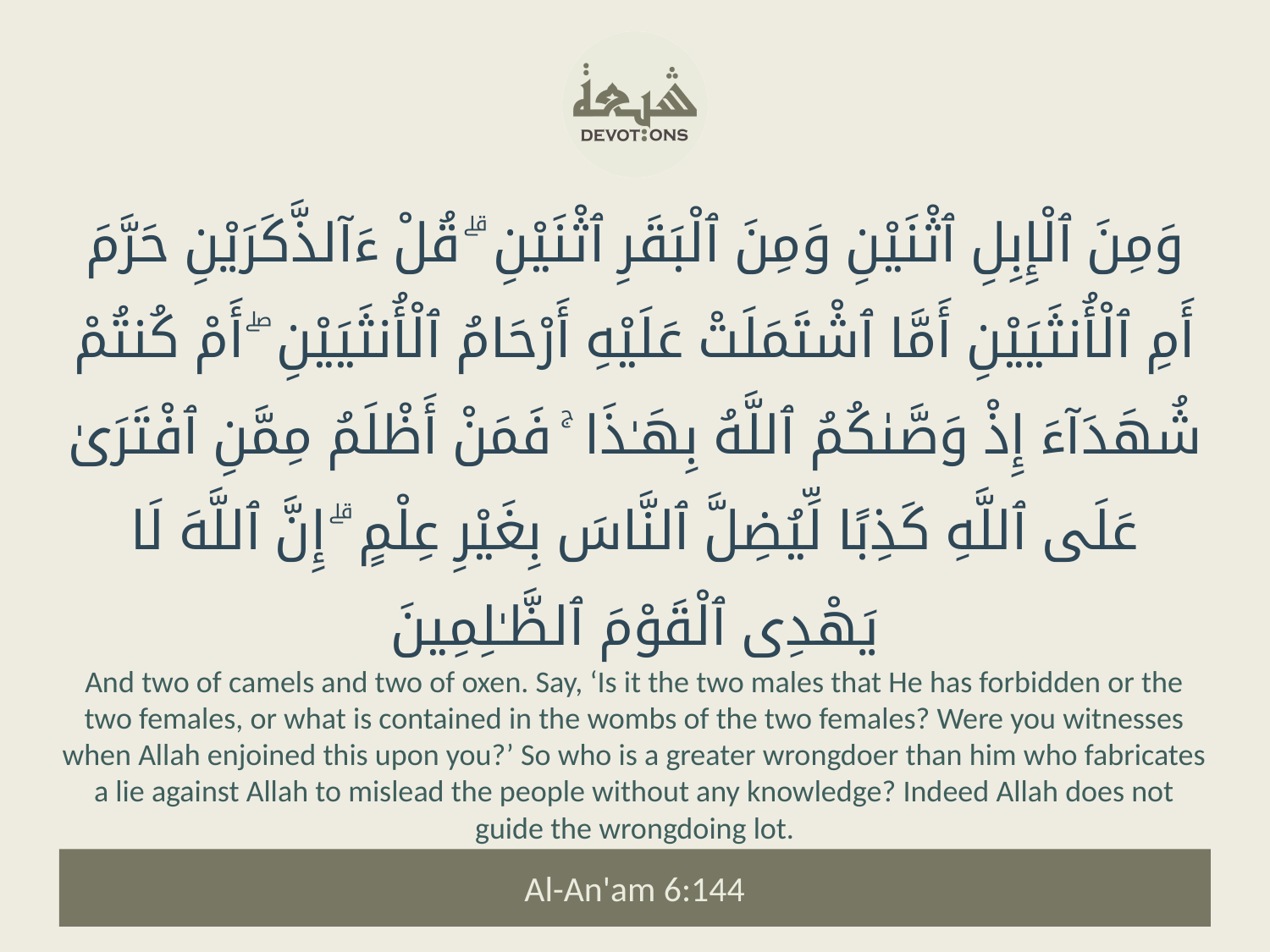

وَمِنَ ٱلْإِبِلِ ٱثْنَيْنِ وَمِنَ ٱلْبَقَرِ ٱثْنَيْنِ ۗ قُلْ ءَآلذَّكَرَيْنِ حَرَّمَ أَمِ ٱلْأُنثَيَيْنِ أَمَّا ٱشْتَمَلَتْ عَلَيْهِ أَرْحَامُ ٱلْأُنثَيَيْنِ ۖ أَمْ كُنتُمْ شُهَدَآءَ إِذْ وَصَّىٰكُمُ ٱللَّهُ بِهَـٰذَا ۚ فَمَنْ أَظْلَمُ مِمَّنِ ٱفْتَرَىٰ عَلَى ٱللَّهِ كَذِبًا لِّيُضِلَّ ٱلنَّاسَ بِغَيْرِ عِلْمٍ ۗ إِنَّ ٱللَّهَ لَا يَهْدِى ٱلْقَوْمَ ٱلظَّـٰلِمِينَ
And two of camels and two of oxen. Say, ‘Is it the two males that He has forbidden or the two females, or what is contained in the wombs of the two females? Were you witnesses when Allah enjoined this upon you?’ So who is a greater wrongdoer than him who fabricates a lie against Allah to mislead the people without any knowledge? Indeed Allah does not guide the wrongdoing lot.
Al-An'am 6:144